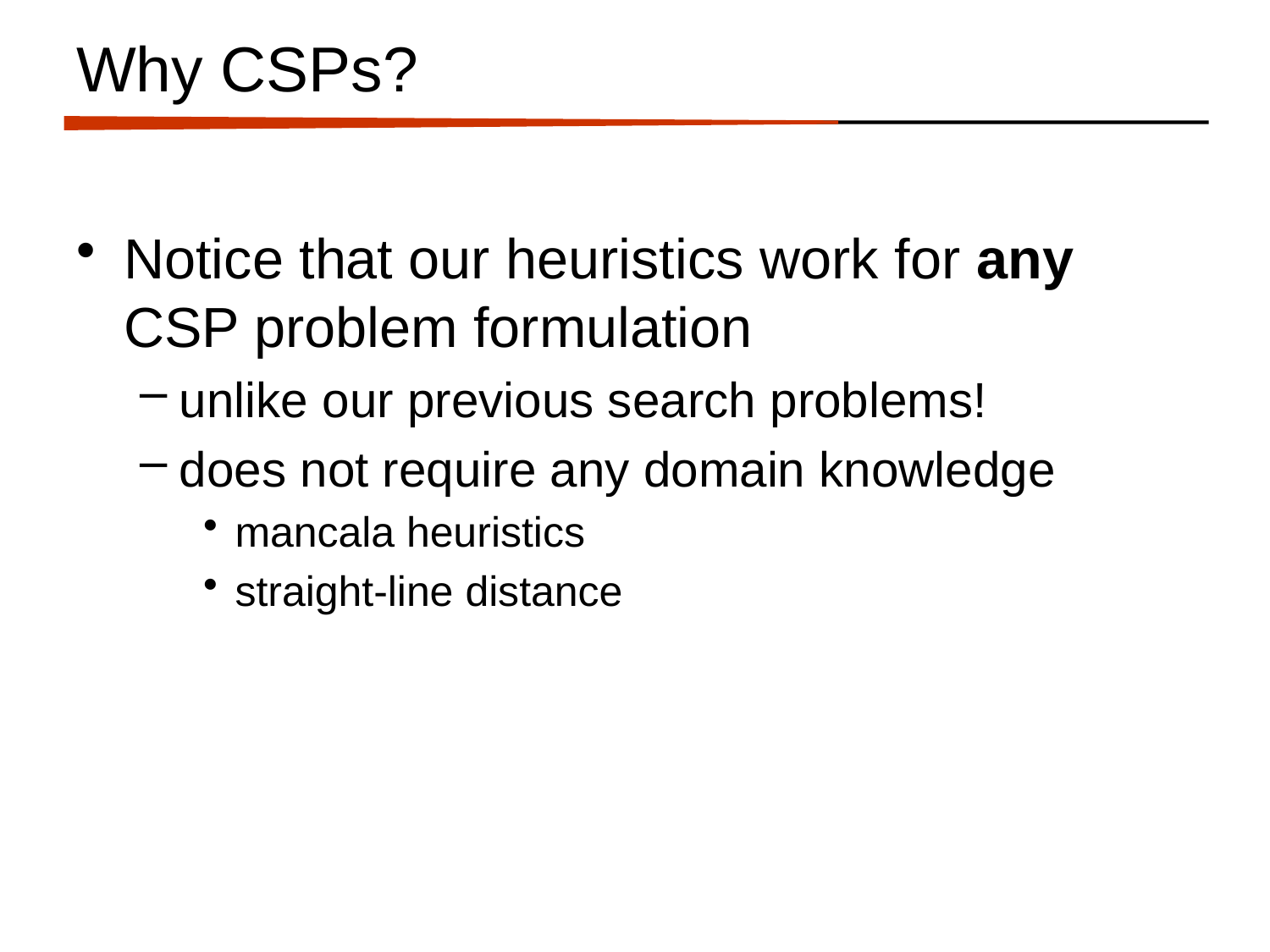

# Why CSPs?

Notice that our heuristics work for any CSP problem formulation
unlike our previous search problems!
does not require any domain knowledge
mancala heuristics
straight-line distance